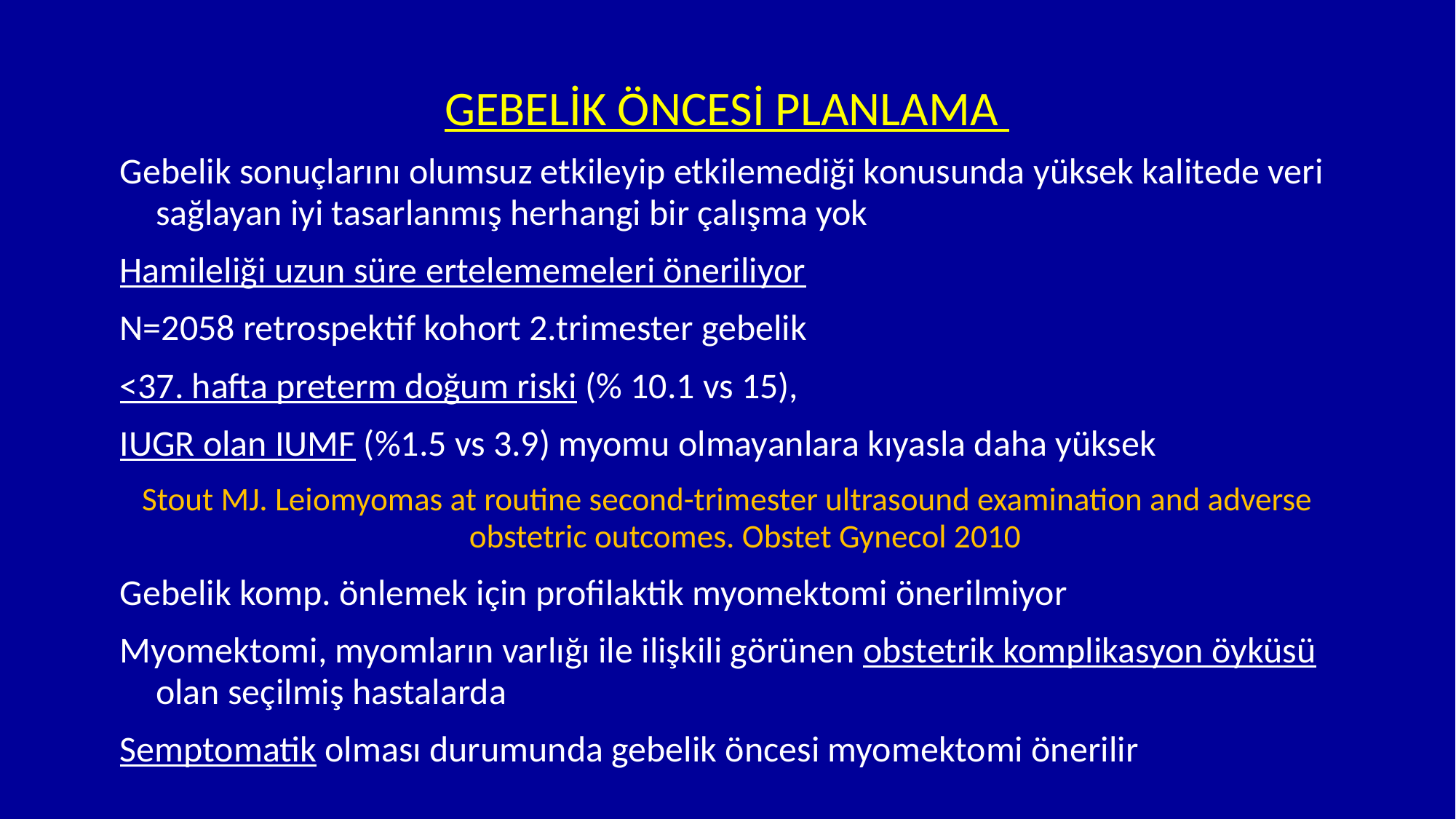

# GEBELİK ÖNCESİ PLANLAMA
Gebelik sonuçlarını olumsuz etkileyip etkilemediği konusunda yüksek kalitede veri sağlayan iyi tasarlanmış herhangi bir çalışma yok
Hamileliği uzun süre ertelememeleri öneriliyor
N=2058 retrospektif kohort 2.trimester gebelik
<37. hafta preterm doğum riski (% 10.1 vs 15),
IUGR olan IUMF (%1.5 vs 3.9) myomu olmayanlara kıyasla daha yüksek
Stout MJ. Leiomyomas at routine second-trimester ultrasound examination and adverse obstetric outcomes. Obstet Gynecol 2010
Gebelik komp. önlemek için profilaktik myomektomi önerilmiyor
Myomektomi, myomların varlığı ile ilişkili görünen obstetrik komplikasyon öyküsü olan seçilmiş hastalarda
Semptomatik olması durumunda gebelik öncesi myomektomi önerilir